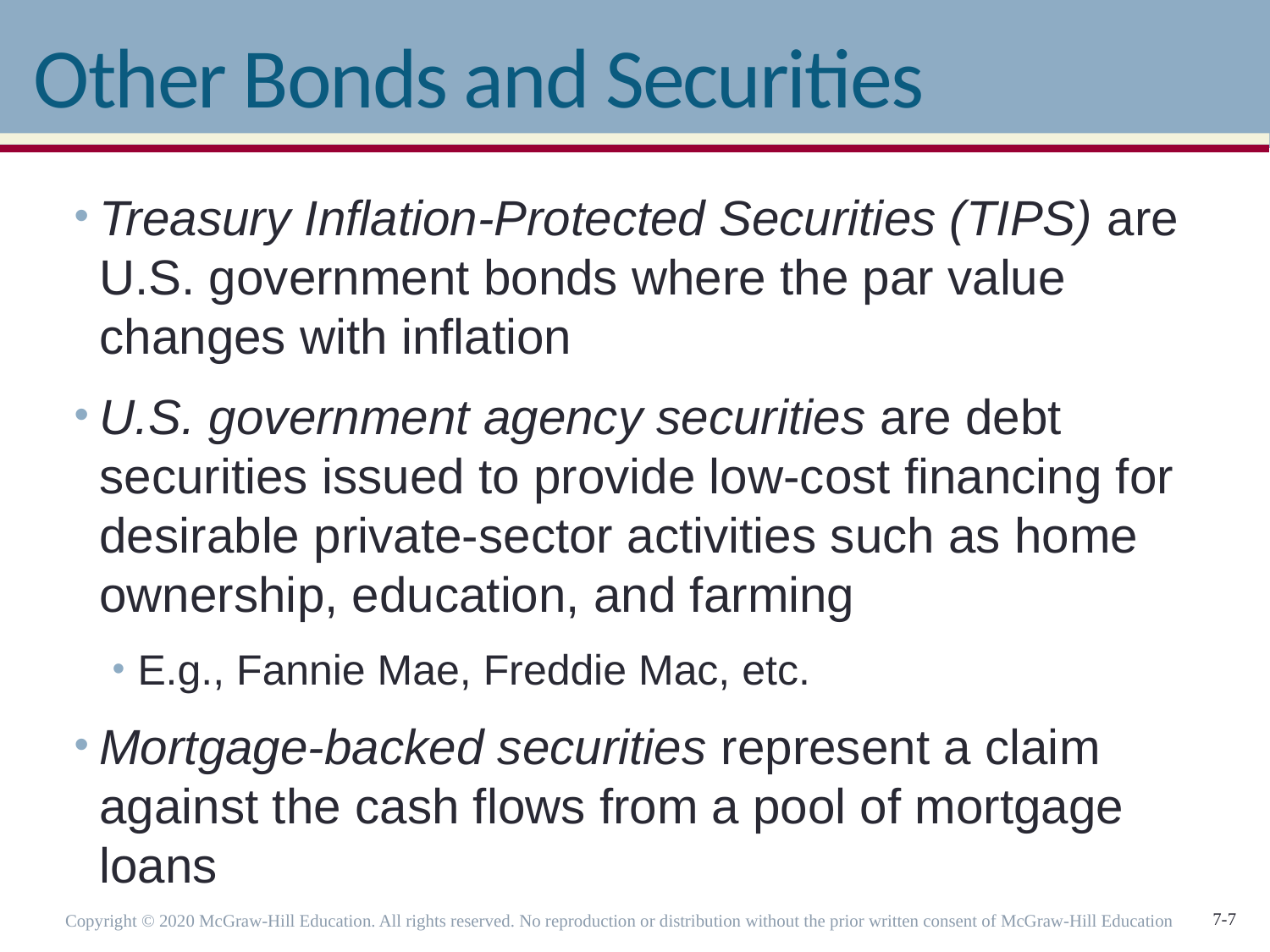

# Other Bonds and Securities
Treasury Inflation-Protected Securities (TIPS) are U.S. government bonds where the par value changes with inflation
U.S. government agency securities are debt securities issued to provide low-cost financing for desirable private-sector activities such as home ownership, education, and farming
E.g., Fannie Mae, Freddie Mac, etc.
Mortgage-backed securities represent a claim against the cash flows from a pool of mortgage loans
Copyright © 2020 McGraw-Hill Education. All rights reserved. No reproduction or distribution without the prior written consent of McGraw-Hill Education